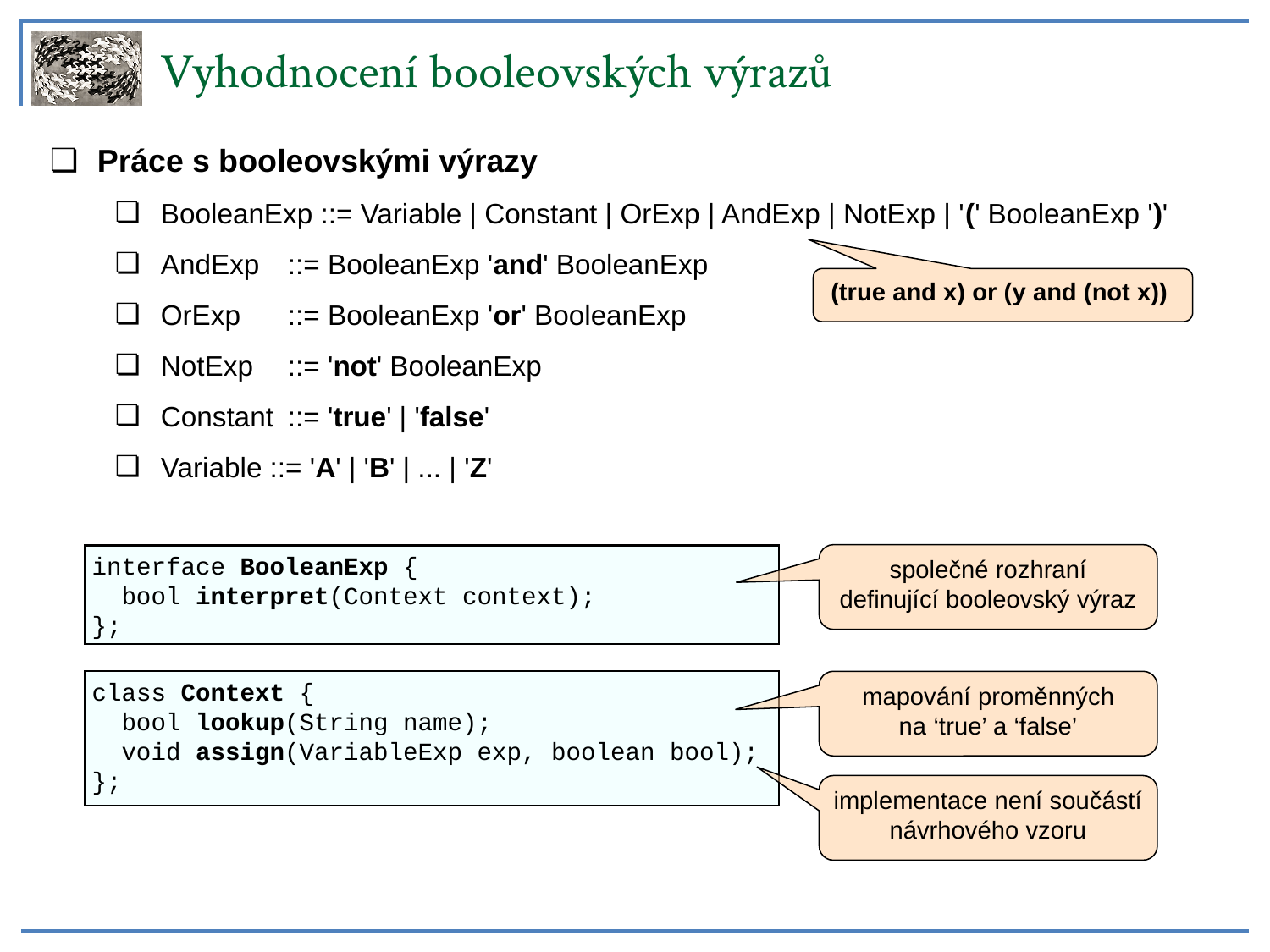

Vyhodnocení booleovských výrazů
Práce s booleovskými výrazy
BooleanExp ::= Variable | Constant | OrExp | AndExp | NotExp | '(' BooleanExp ')'
AndExp 	::= BooleanExp 'and' BooleanExp
OrExp 	::= BooleanExp 'or' BooleanExp
NotExp 	::= 'not' BooleanExp
Constant 	::= 'true' | 'false'
Variable ::= 'A' | 'B' | ... | 'Z'
(true and x) or (y and (not x))
společné rozhraní
definující booleovský výraz
interface BooleanExp {
  bool interpret(Context context);
};
class Context {
  bool lookup(String name);
  void assign(VariableExp exp, boolean bool);
};

mapování proměnných
na ‘true’ a ‘false’

implementace není součástí návrhového vzoru